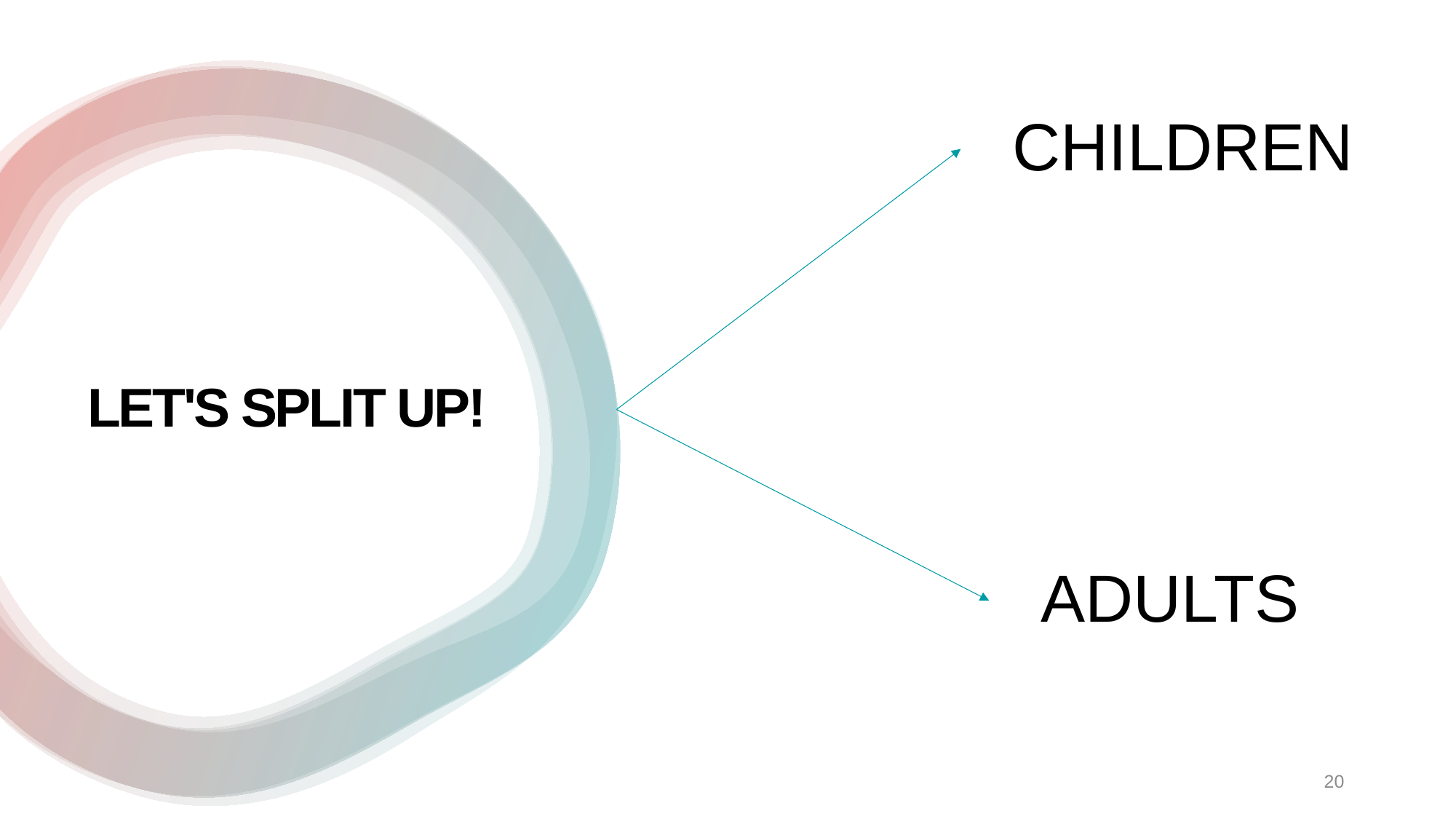

CHILDREN
# Let's split up!
ADULTS
20